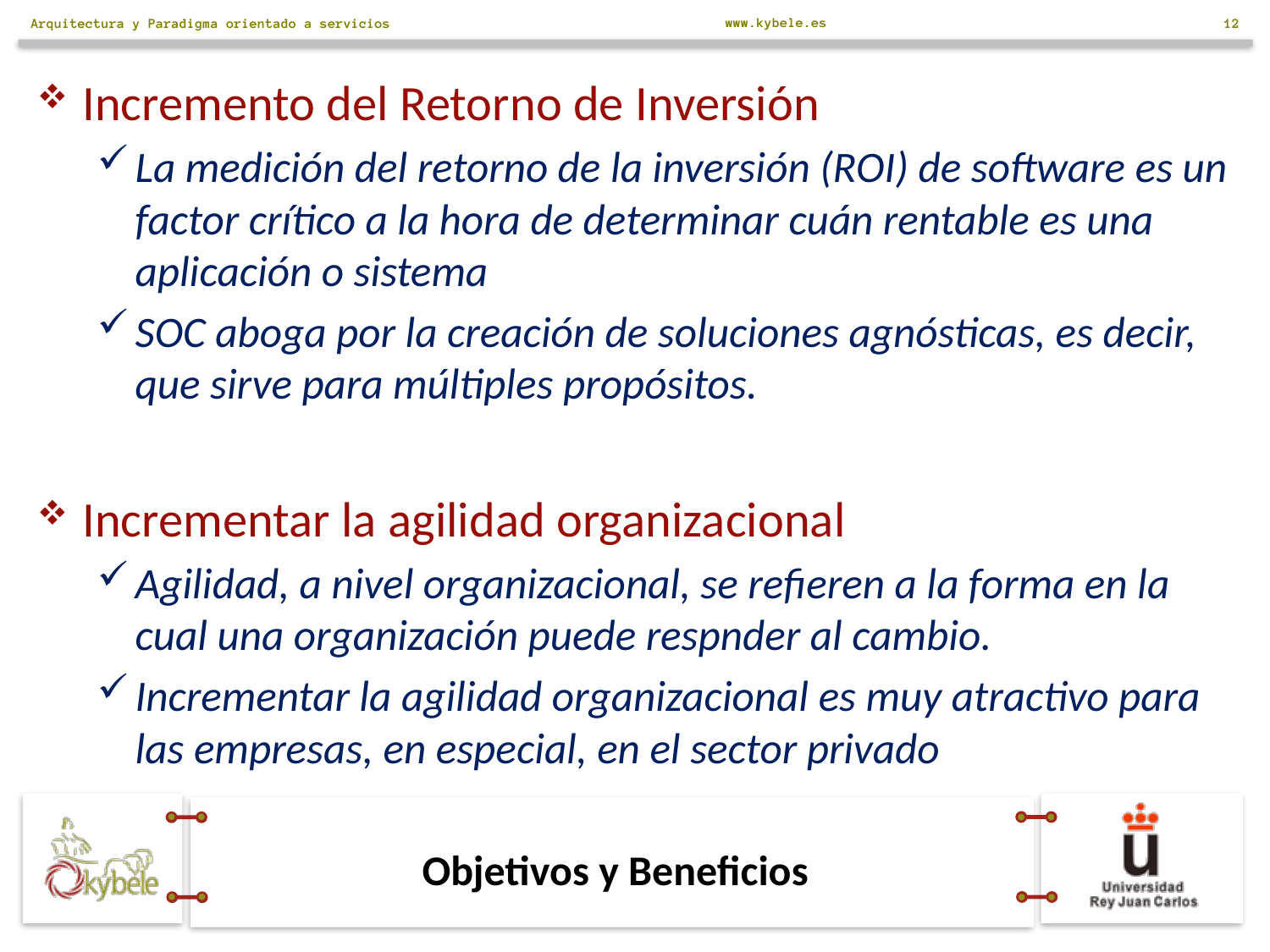

Arquitectura y Paradigma orientado a servicios
12
Incremento del Retorno de Inversión
La medición del retorno de la inversión (ROI) de software es un factor crítico a la hora de determinar cuán rentable es una aplicación o sistema
SOC aboga por la creación de soluciones agnósticas, es decir, que sirve para múltiples propósitos.

Incrementar la agilidad organizacional
Agilidad, a nivel organizacional, se refieren a la forma en la cual una organización puede respnder al cambio.
Incrementar la agilidad organizacional es muy atractivo para las empresas, en especial, en el sector privado
# Objetivos y Beneficios